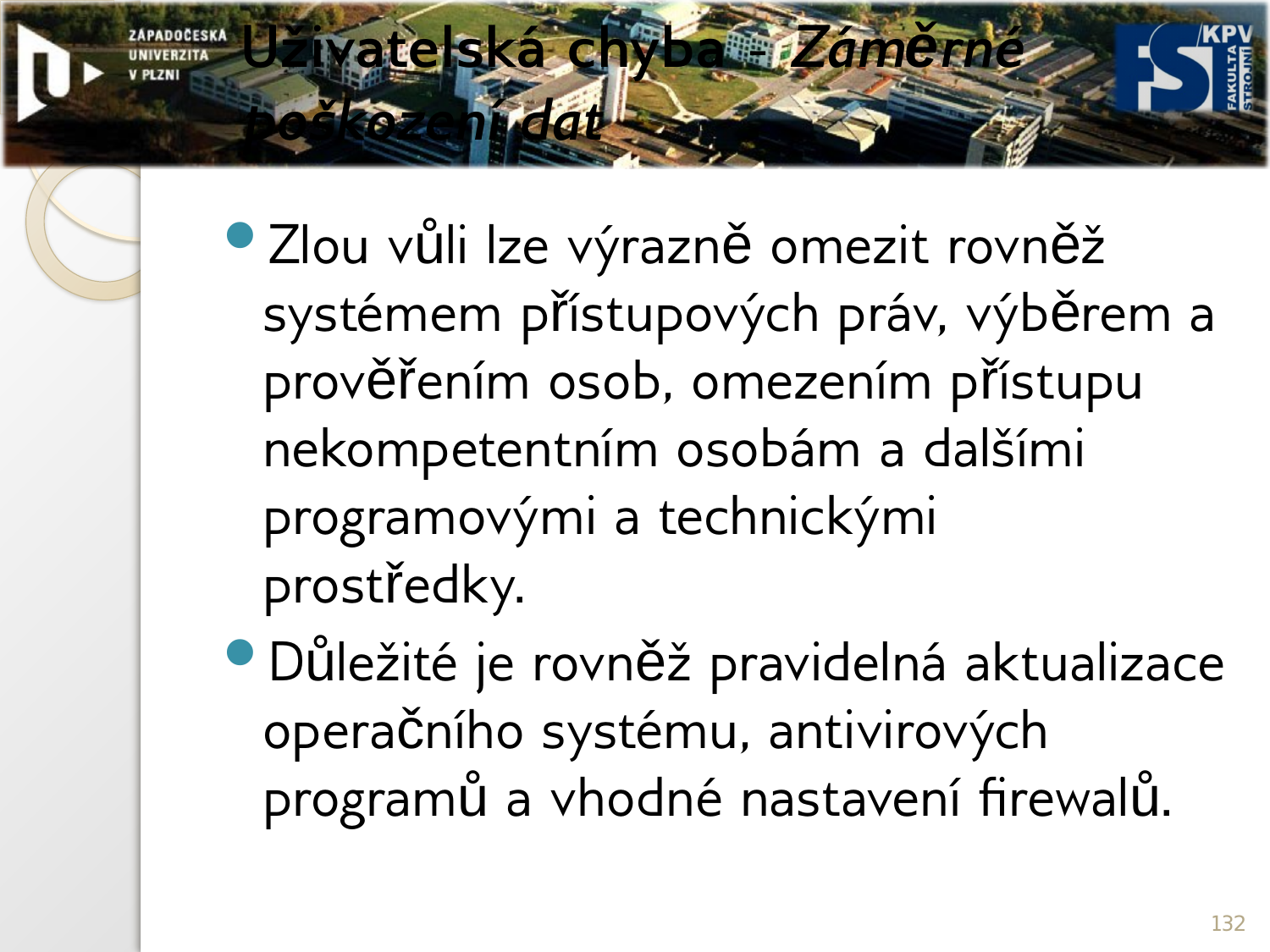

# Uživatelská chyba - Záměrné poškození dat
Zlou vůli lze výrazně omezit rovněž systémem přístupových práv, výběrem a prověřením osob, omezením přístupu nekompetentním osobám a dalšími programovými a technickými prostředky.
Důležité je rovněž pravidelná aktualizace operačního systému, antivirových programů a vhodné nastavení firewalů.

132